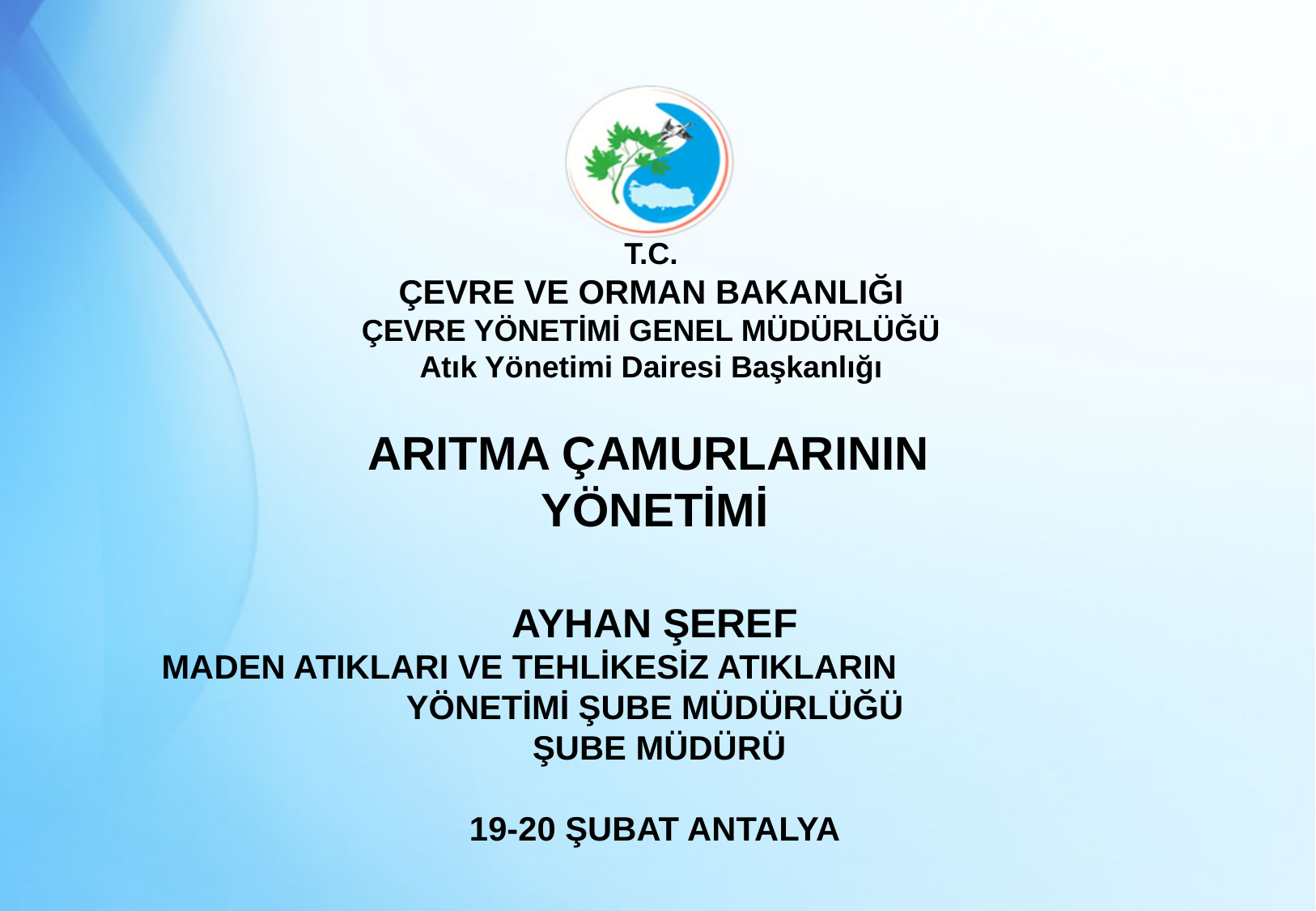

T.C.
ÇEVRE VE ORMAN BAKANLIĞI
ÇEVRE YÖNETİMİ GENEL MÜDÜRLÜĞÜ
Atık Yönetimi Dairesi Başkanlığı
ARITMA ÇAMURLARININ
YÖNETİMİ

AYHAN ŞEREF
MADEN ATIKLARI VE TEHLİKESİZ ATIKLARIN                            YÖNETİMİ ŞUBE MÜDÜRLÜĞÜ
 ŞUBE MÜDÜRÜ

19-20 ŞUBAT ANTALYA